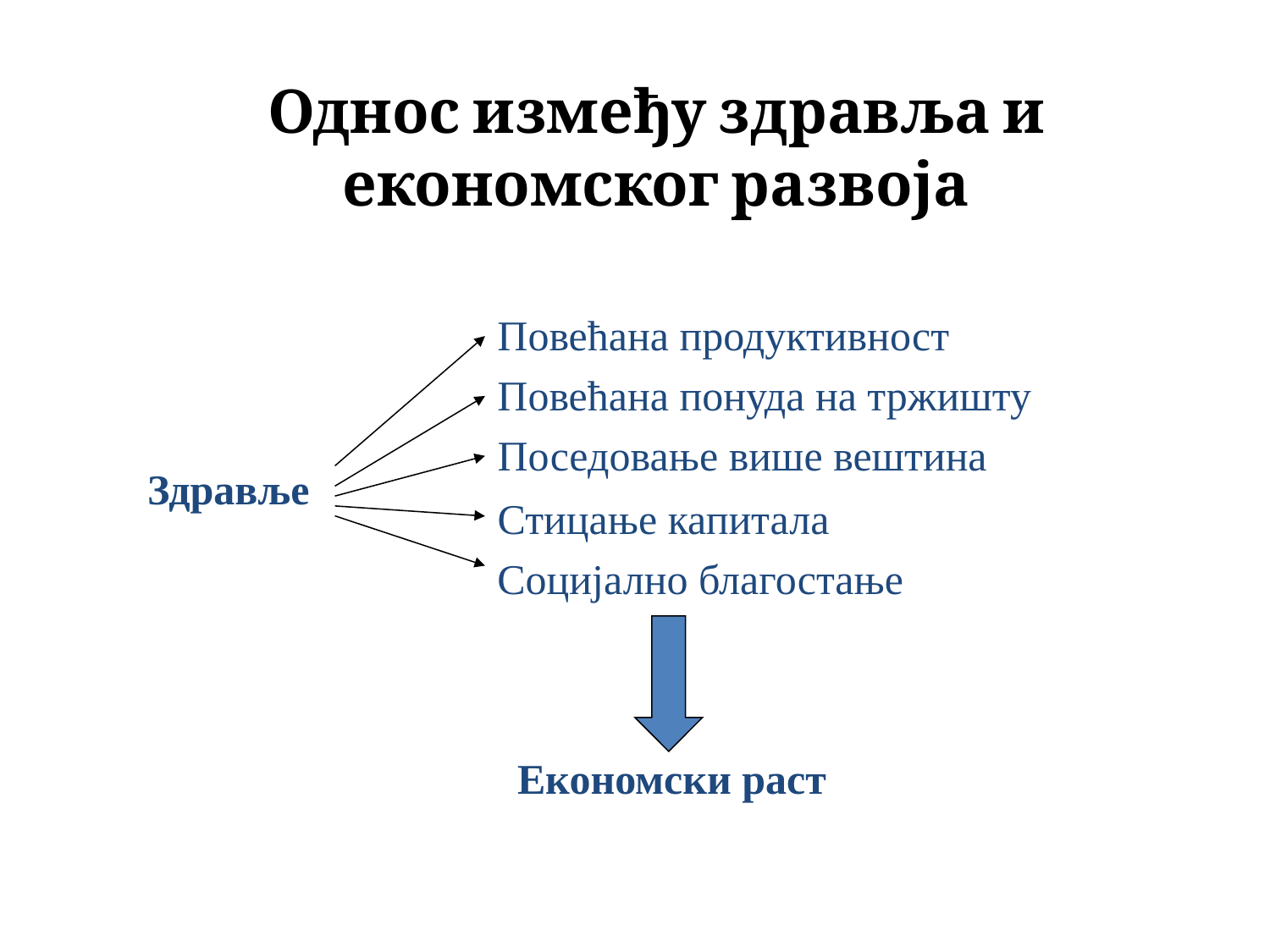

Однос између здравља и економског развоја
Повећана продуктивност

Повећана понуда на тржишту

Поседовање више вештина
Здравље

Стицање капитала

Социјално благостање

Економски раст